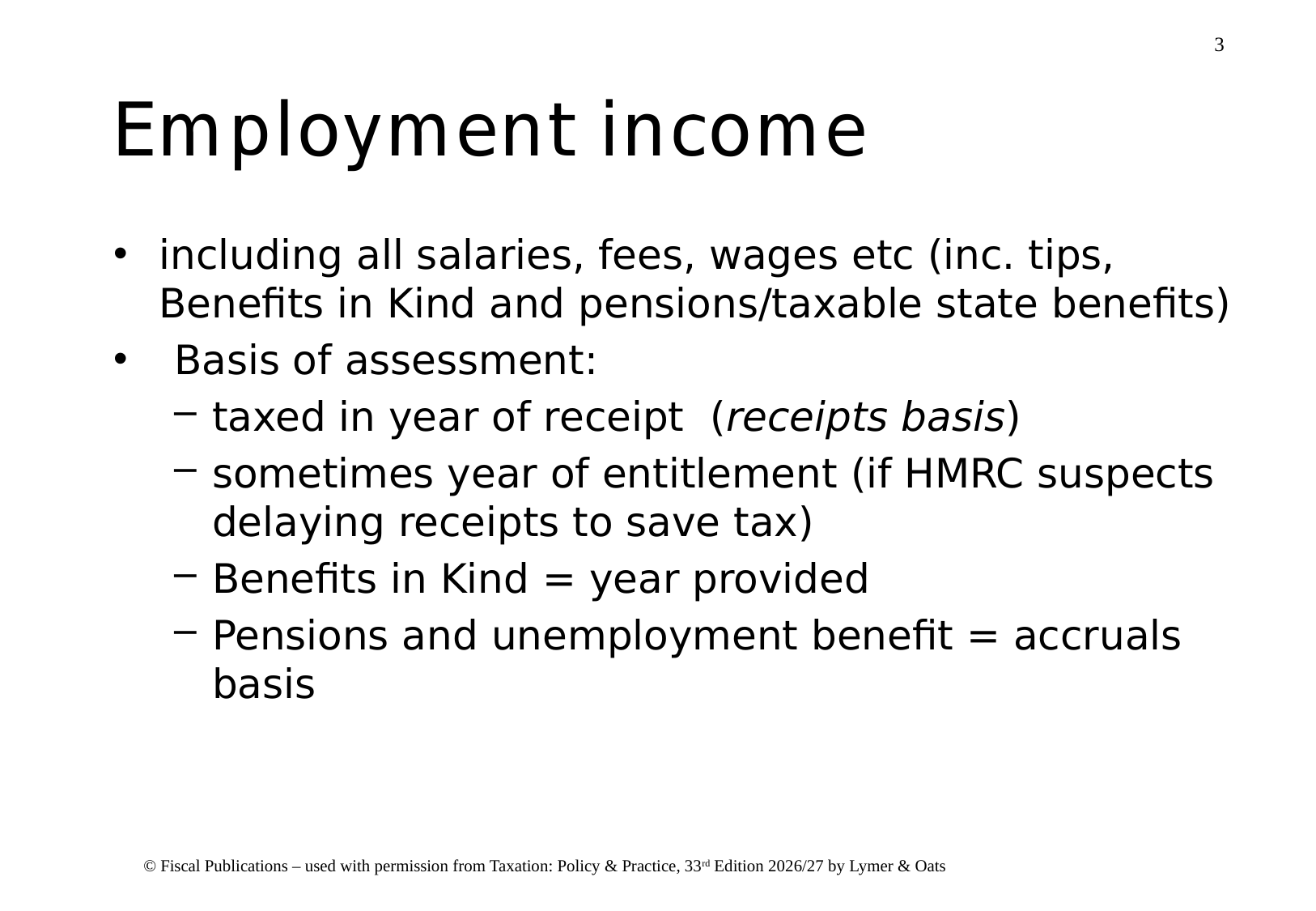

# Employment income
including all salaries, fees, wages etc (inc. tips, Benefits in Kind and pensions/taxable state benefits)
Basis of assessment:
taxed in year of receipt  (receipts basis)
sometimes year of entitlement (if HMRC suspects delaying receipts to save tax)
Benefits in Kind = year provided
Pensions and unemployment benefit = accruals basis